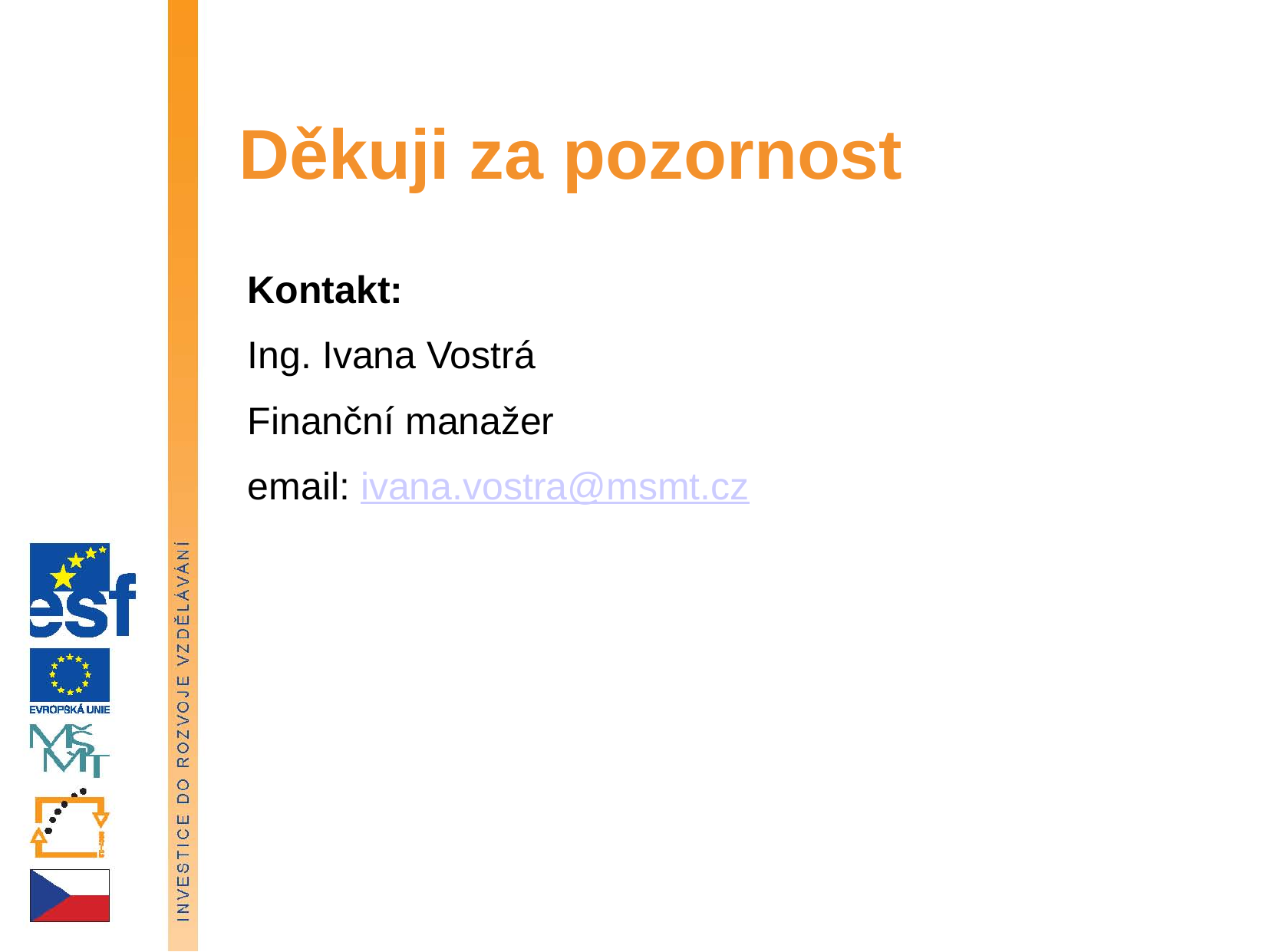

# Děkuji za pozornost
Kontakt:
Ing. Ivana Vostrá
Finanční manažer
email: ivana.vostra@msmt.cz